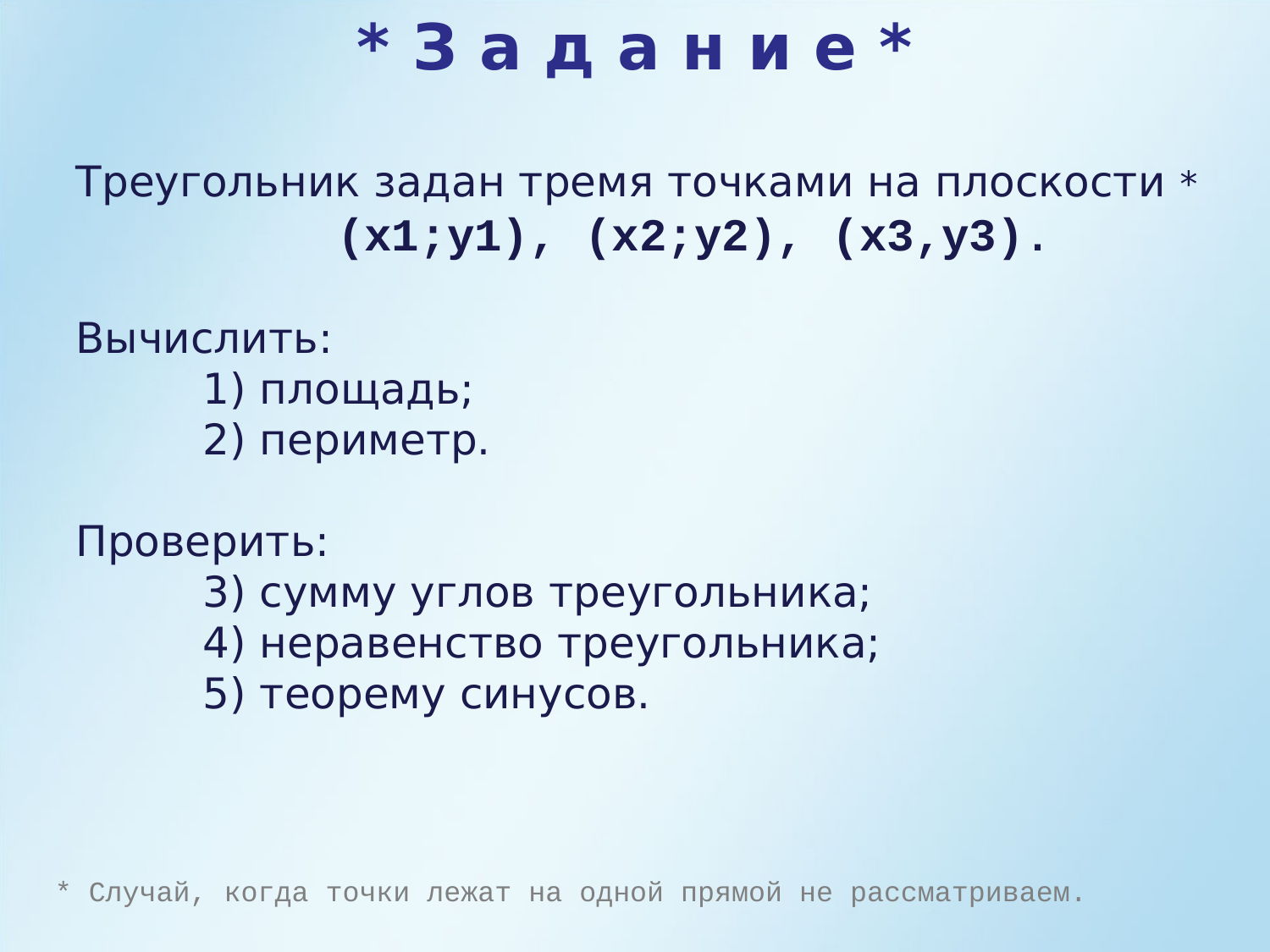

* З а д а н и е *
Треугольник задан тремя точками на плоскости *
    (x1;y1), (x2;y2), (x3,y3).

Вычислить:
	1) площадь;
	2) периметр.

Проверить:
	3) сумму углов треугольника;
 	4) неравенство треугольника;
	5) теорему синусов.
* Случай, когда точки лежат на одной прямой не рассматриваем.